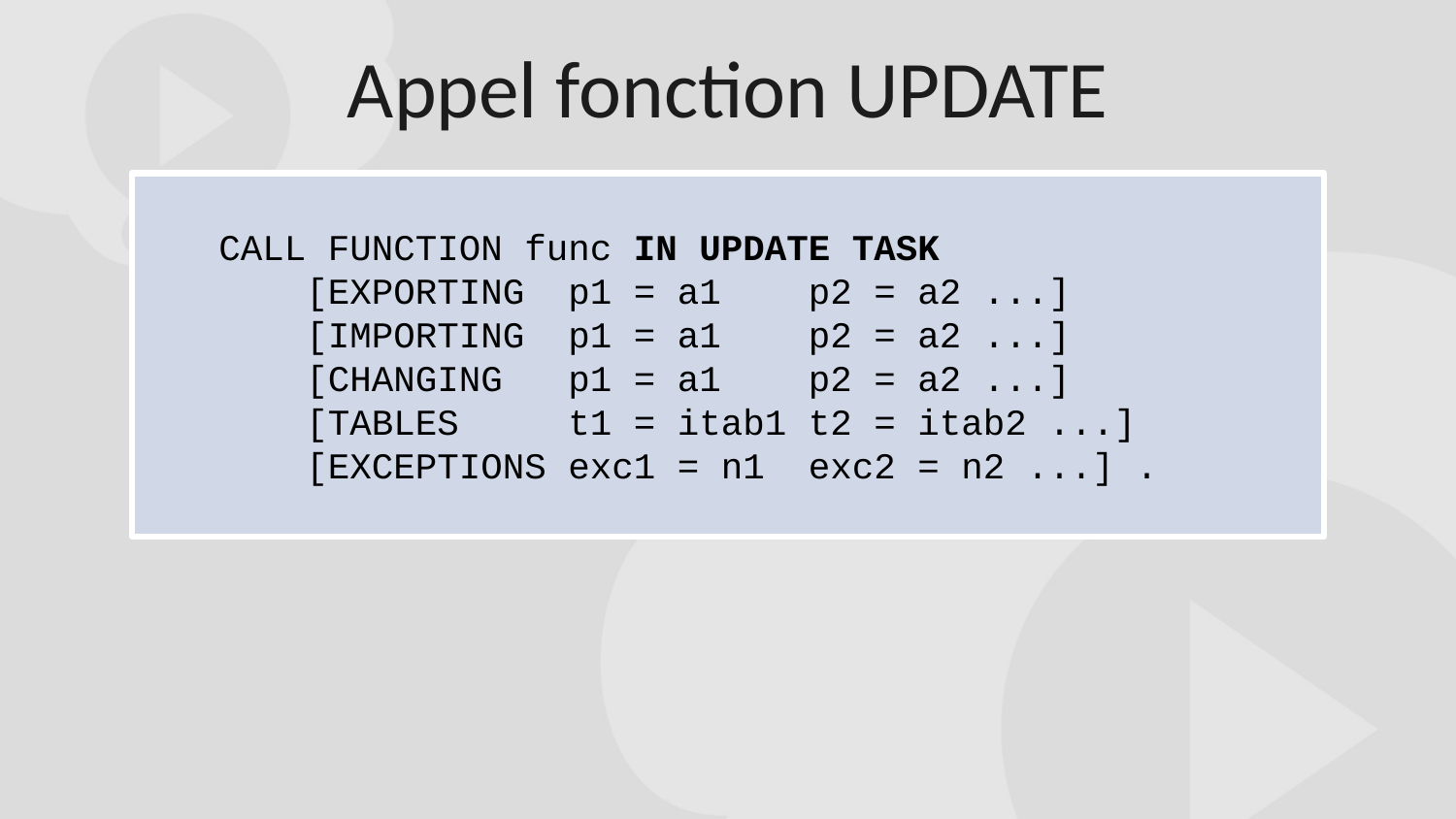

Appel fonction UPDATE

CALL FUNCTION func IN UPDATE TASK
    [EXPORTING  p1 = a1    p2 = a2 ...]
    [IMPORTING  p1 = a1    p2 = a2 ...]
    [CHANGING   p1 = a1    p2 = a2 ...]
    [TABLES     t1 = itab1 t2 = itab2 ...]
    [EXCEPTIONS exc1 = n1  exc2 = n2 ...] .